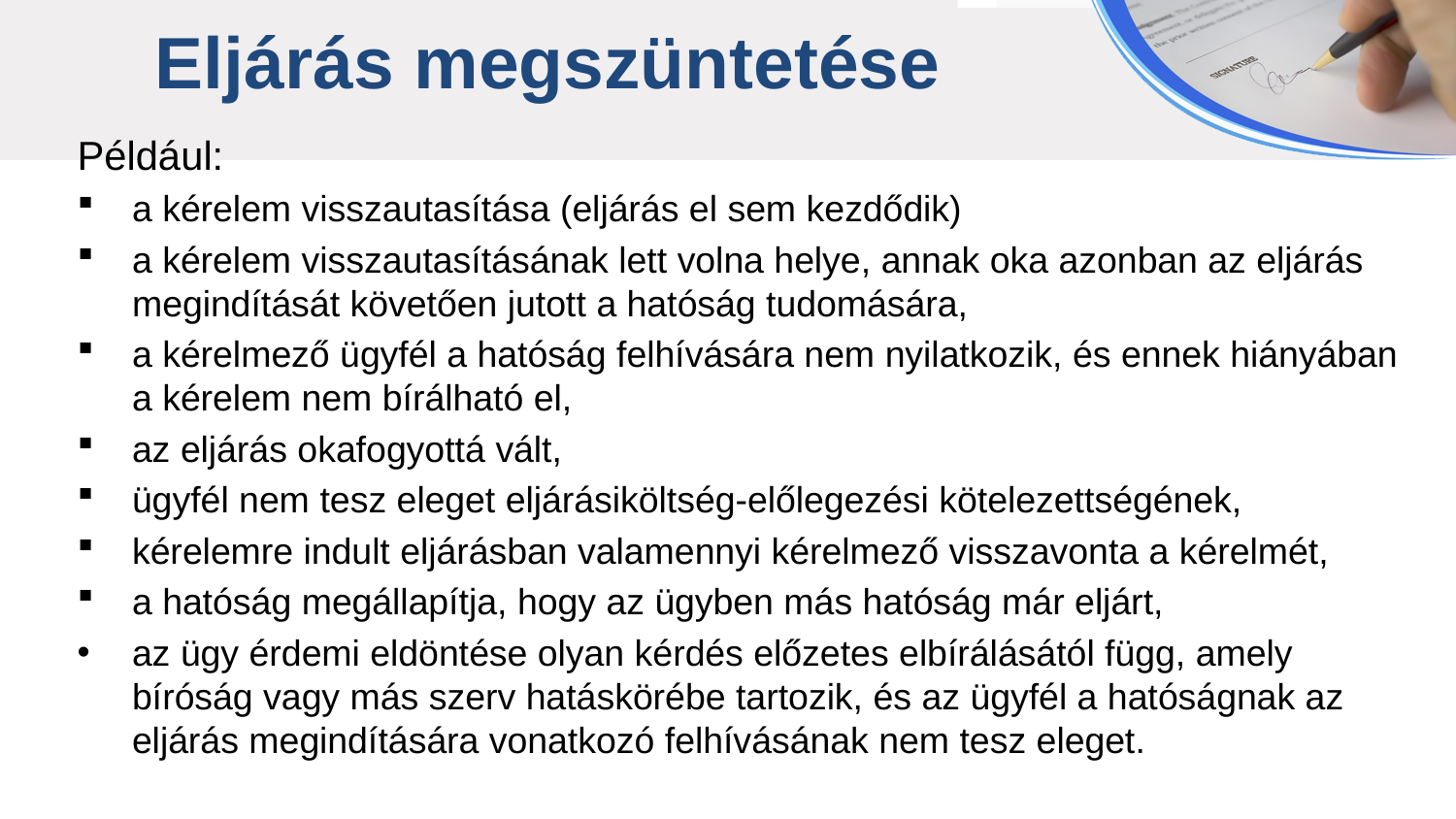

Eljárás megszüntetése
Például:
a kérelem visszautasítása (eljárás el sem kezdődik)
a kérelem visszautasításának lett volna helye, annak oka azonban az eljárás megindítását követően jutott a hatóság tudomására,
a kérelmező ügyfél a hatóság felhívására nem nyilatkozik, és ennek hiányában a kérelem nem bírálható el,
az eljárás okafogyottá vált,
ügyfél nem tesz eleget eljárásiköltség-előlegezési kötelezettségének,
kérelemre indult eljárásban valamennyi kérelmező visszavonta a kérelmét,
a hatóság megállapítja, hogy az ügyben más hatóság már eljárt,
az ügy érdemi eldöntése olyan kérdés előzetes elbírálásától függ, amely
bíróság vagy más szerv hatáskörébe tartozik, és az ügyfél a hatóságnak az
eljárás megindítására vonatkozó felhívásának nem tesz eleget.